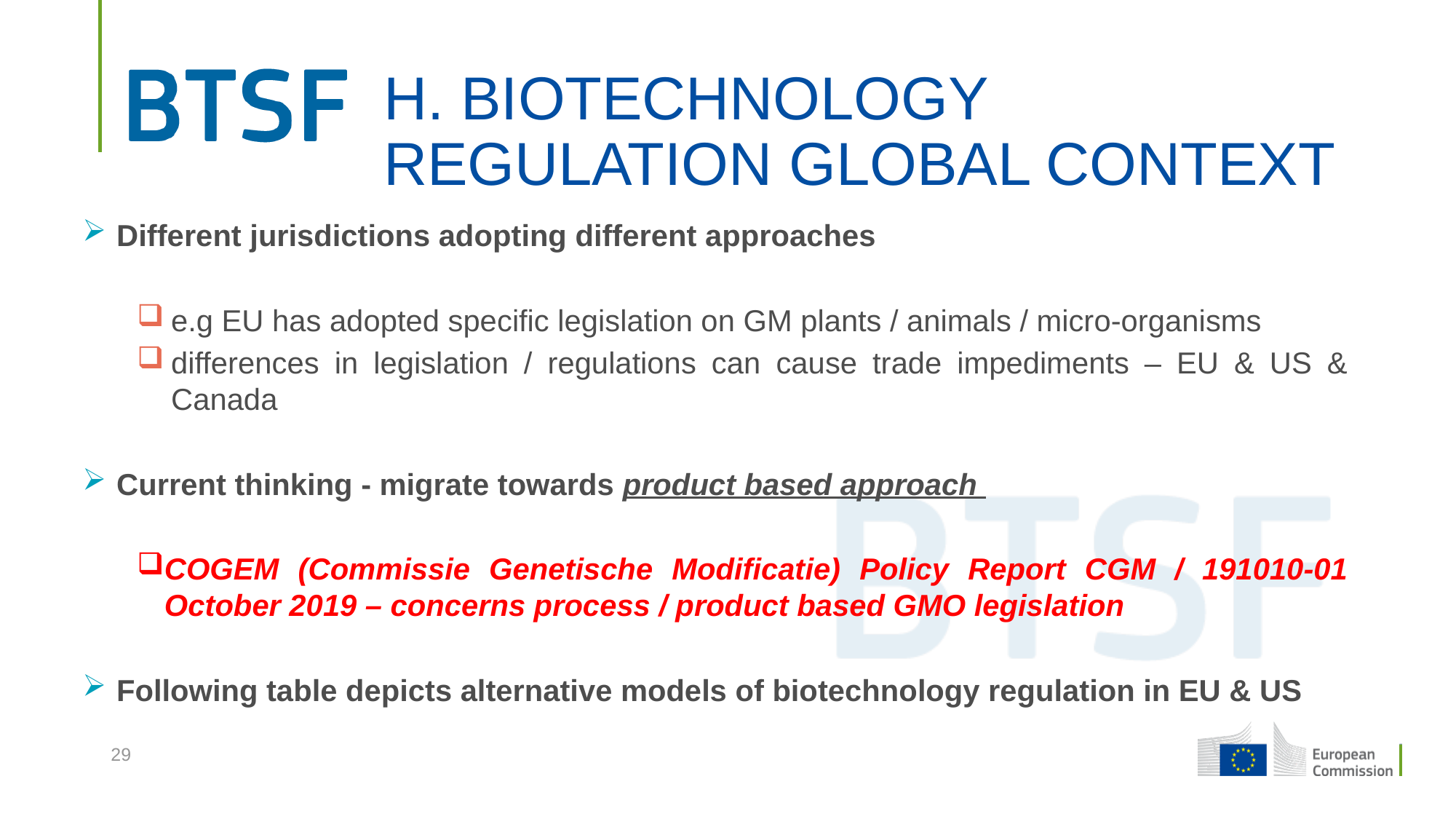

# H. BIOTECHNOLOGY REGULATION GLOBAL CONTEXT

Different jurisdictions adopting different approaches

e.g EU has adopted specific legislation on GM plants / animals / micro-organisms
differences in legislation / regulations can cause trade impediments – EU & US & Canada

Current thinking - migrate towards product based approach

COGEM (Commissie Genetische Modificatie) Policy Report CGM / 191010-01 October 2019 – concerns process / product based GMO legislation

Following table depicts alternative models of biotechnology regulation in EU & US

29